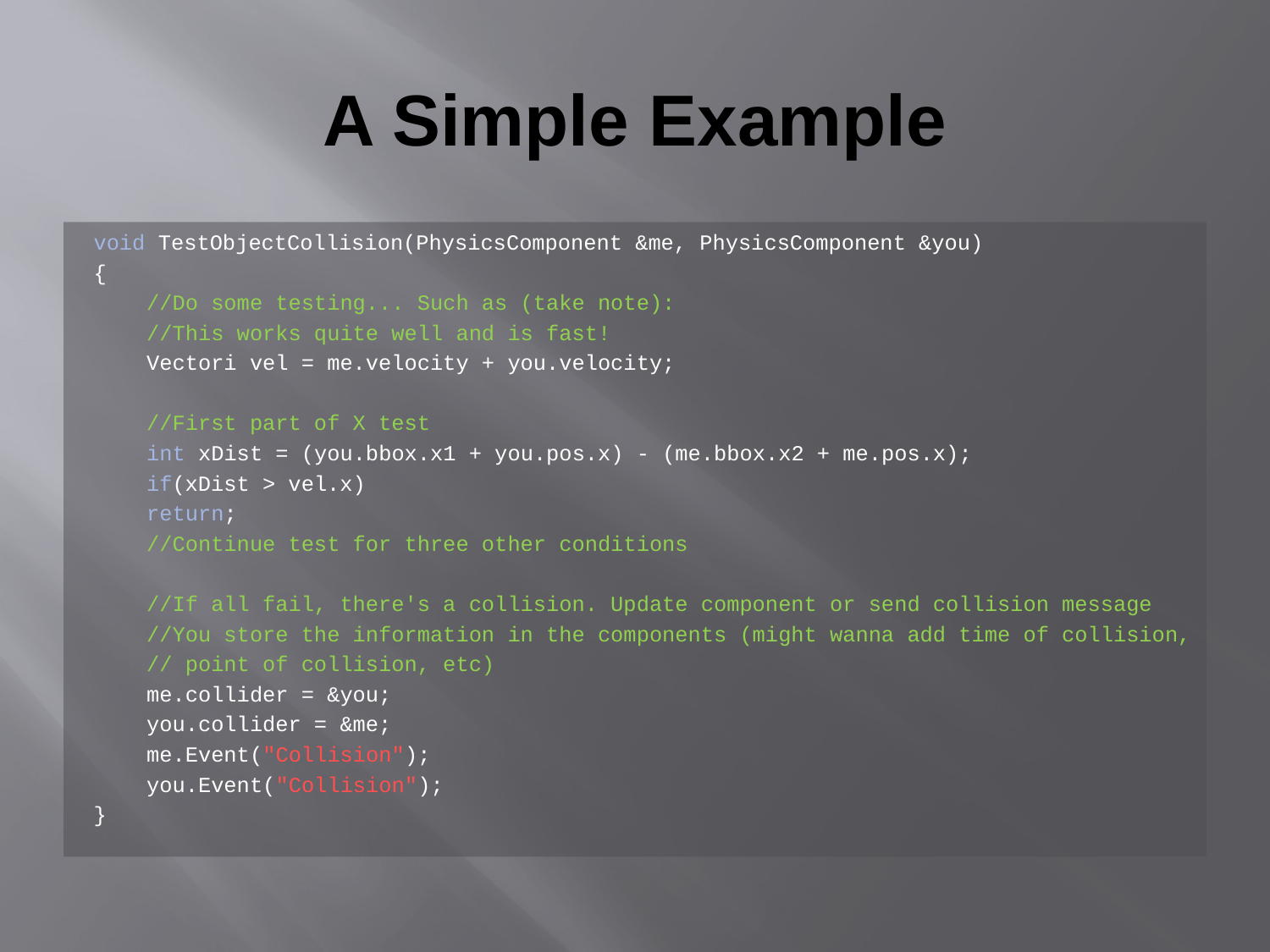

# A Simple Example
void TestObjectCollision(PhysicsComponent &me, PhysicsComponent &you)
{
	//Do some testing... Such as (take note):
	//This works quite well and is fast!
	Vectori vel = me.velocity + you.velocity;

	//First part of X test
	int xDist = (you.bbox.x1 + you.pos.x) - (me.bbox.x2 + me.pos.x);
	if(xDist > vel.x)
		return;
	//Continue test for three other conditions

	//If all fail, there's a collision. Update component or send collision message
	//You store the information in the components (might wanna add time of collision,
	// point of collision, etc)
	me.collider = &you;
	you.collider = &me;
	me.Event("Collision");
	you.Event("Collision");
}